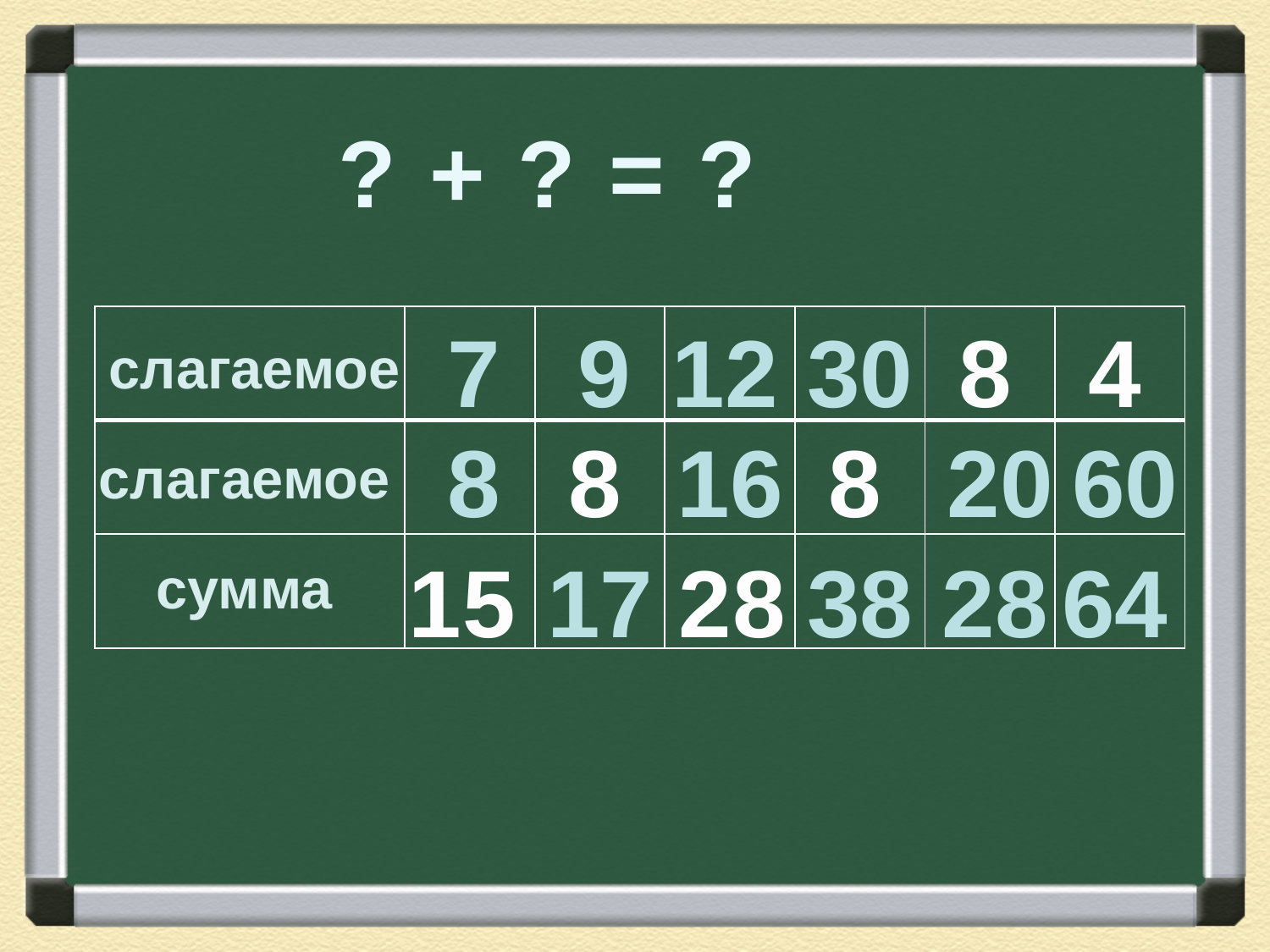

?
+
?
=
?
|  |  |  |  |  |  |  |
| --- | --- | --- | --- | --- | --- | --- |
|  |  |  |  |  |  |  |
|  |  |  |  |  |  |  |
7
9
12
30
8
4
слагаемое
8
8
16
8
20
60
слагаемое
15
17
28
38
28
64
сумма